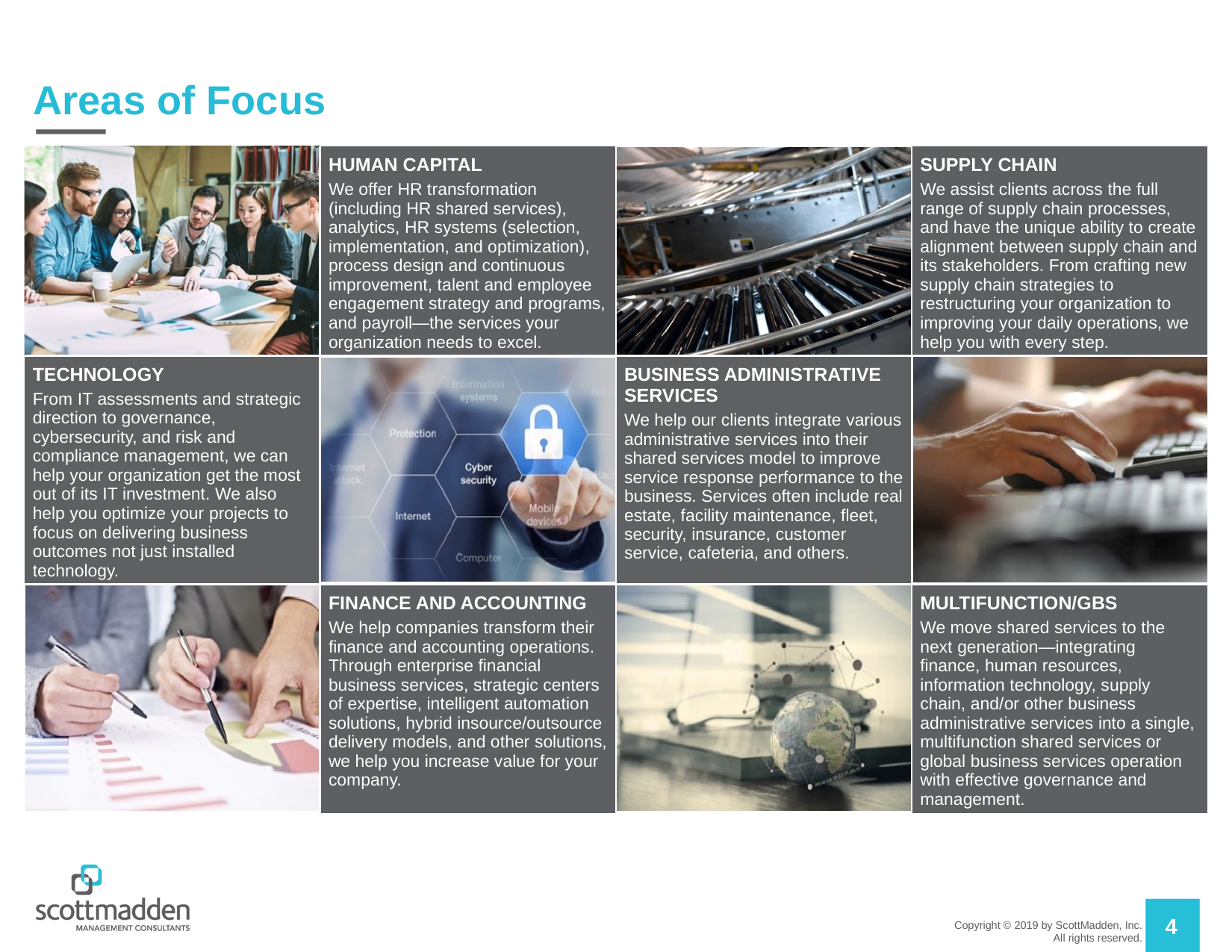

# Areas of Focus
|  | HUMAN CAPITAL We offer HR transformation (including HR shared services), analytics, HR systems (selection, implementation, and optimization), process design and continuous improvement, talent and employee engagement strategy and programs, and payroll—the services your organization needs to excel. |  | SUPPLY CHAIN We assist clients across the full range of supply chain processes, and have the unique ability to create alignment between supply chain and its stakeholders. From crafting new supply chain strategies to restructuring your organization to improving your daily operations, we help you with every step. |
| --- | --- | --- | --- |
| TECHNOLOGY From IT assessments and strategic direction to governance, cybersecurity, and risk and compliance management, we can help your organization get the most out of its IT investment. We also help you optimize your projects to focus on delivering business outcomes not just installed technology. |  | BUSINESS ADMINISTRATIVE SERVICES We help our clients integrate various administrative services into their shared services model to improve service response performance to the business. Services often include real estate, facility maintenance, fleet, security, insurance, customer service, cafeteria, and others. |  |
|  | FINANCE AND ACCOUNTING We help companies transform their finance and accounting operations. Through enterprise financial business services, strategic centers of expertise, intelligent automation solutions, hybrid insource/outsource delivery models, and other solutions, we help you increase value for your company. |  | MULTIFUNCTION/GBS We move shared services to the next generation—integrating finance, human resources, information technology, supply chain, and/or other business administrative services into a single, multifunction shared services or global business services operation with effective governance and management. |
4